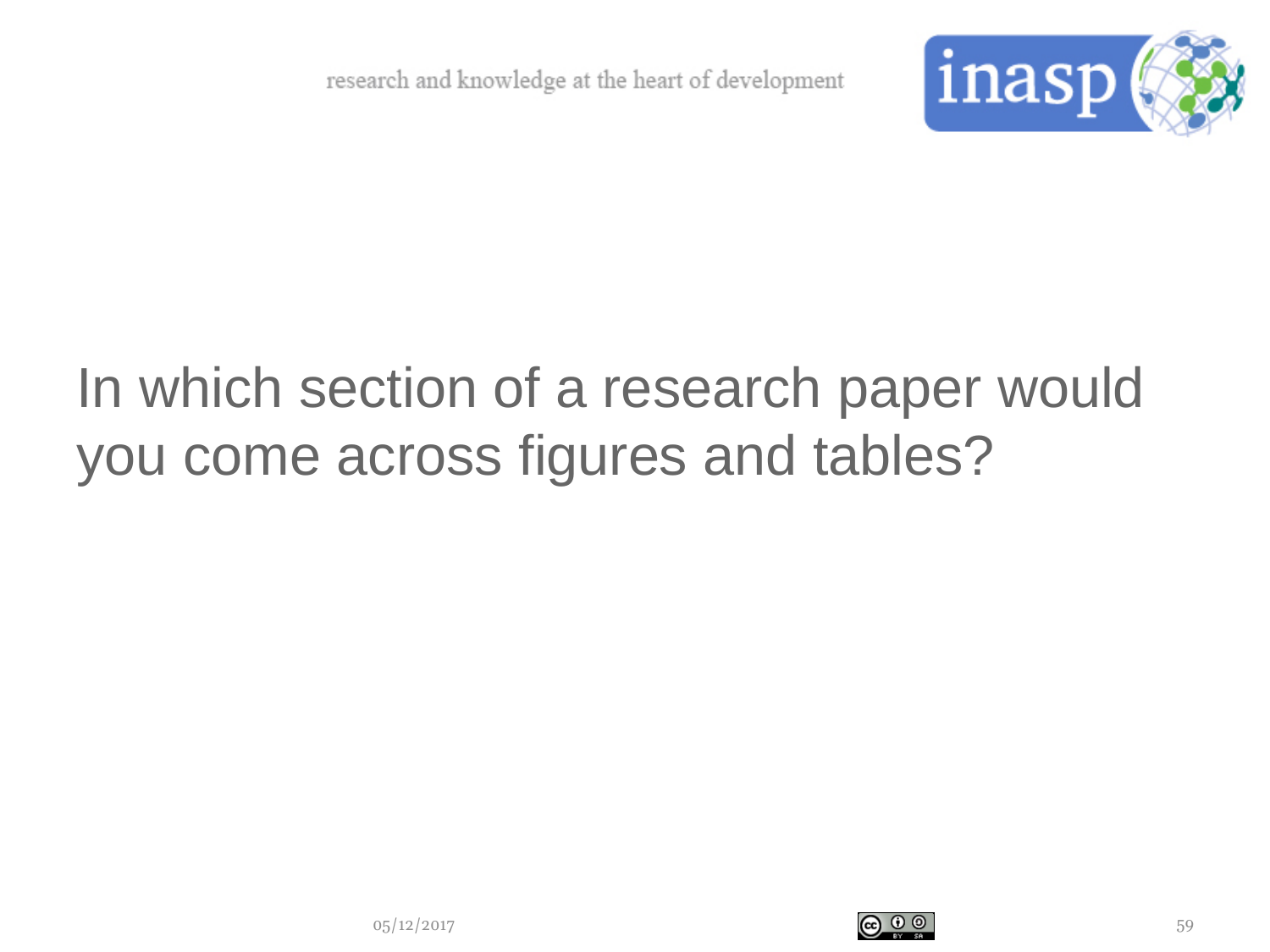

#

In which section of a research paper would you come across figures and tables?
05/12/2017

59